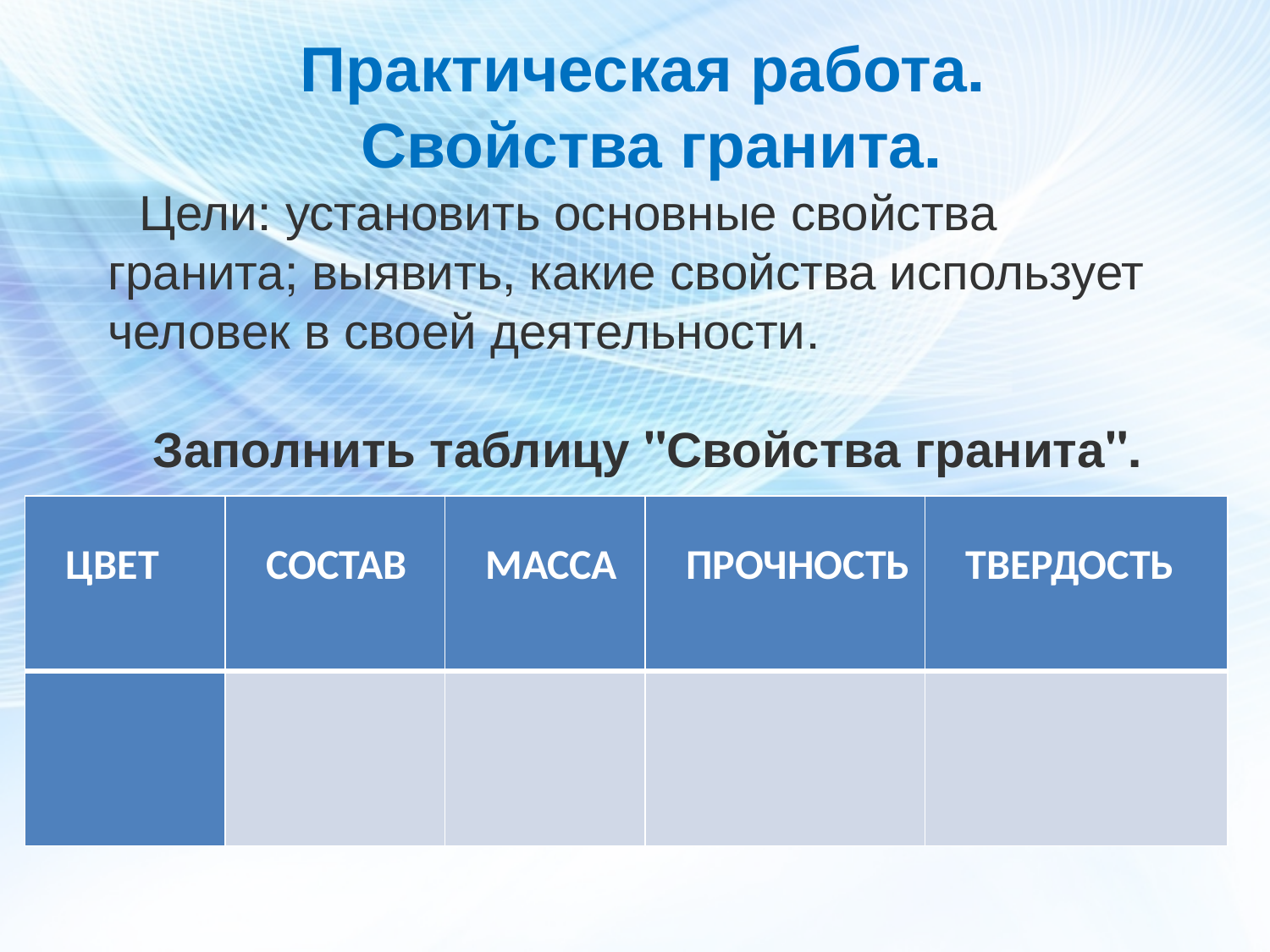

Практическая работа.
Свойства гранита.
Цели: установить основные свойства  гранита; выявить, какие свойства использует человек в своей деятельности.

 Заполнить таблицу "Свойства гранита".

| ЦВЕТ | СОСТАВ | МАССА | ПРОЧНОСТЬ | ТВЕРДОСТЬ |
| --- | --- | --- | --- | --- |
|  |  |  |  |  |